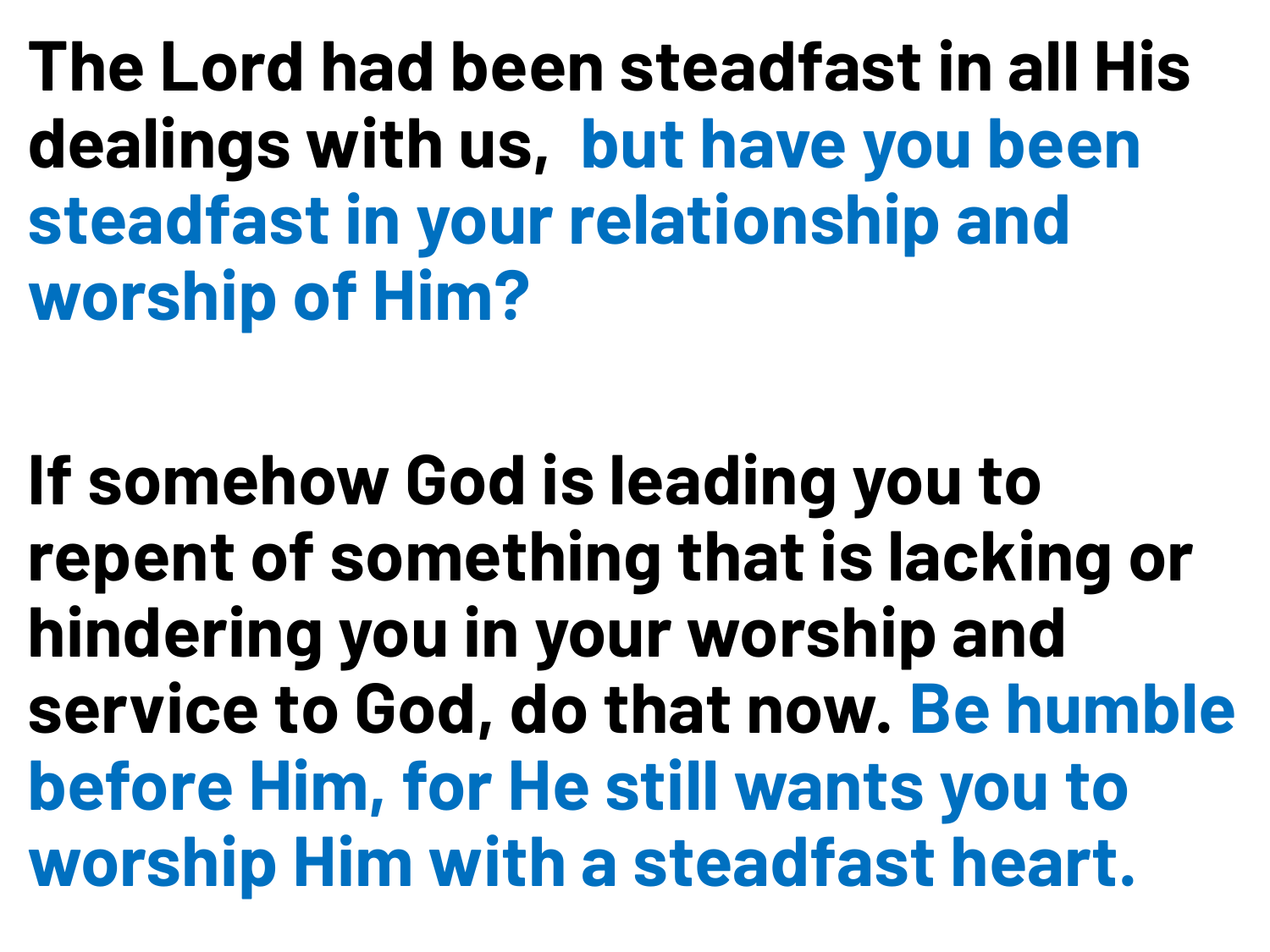

The Lord had been steadfast in all His dealings with us,  but have you been steadfast in your relationship and worship of Him?

If somehow God is leading you to repent of something that is lacking or hindering you in your worship and service to God, do that now. Be humble before Him, for He still wants you to worship Him with a steadfast heart.